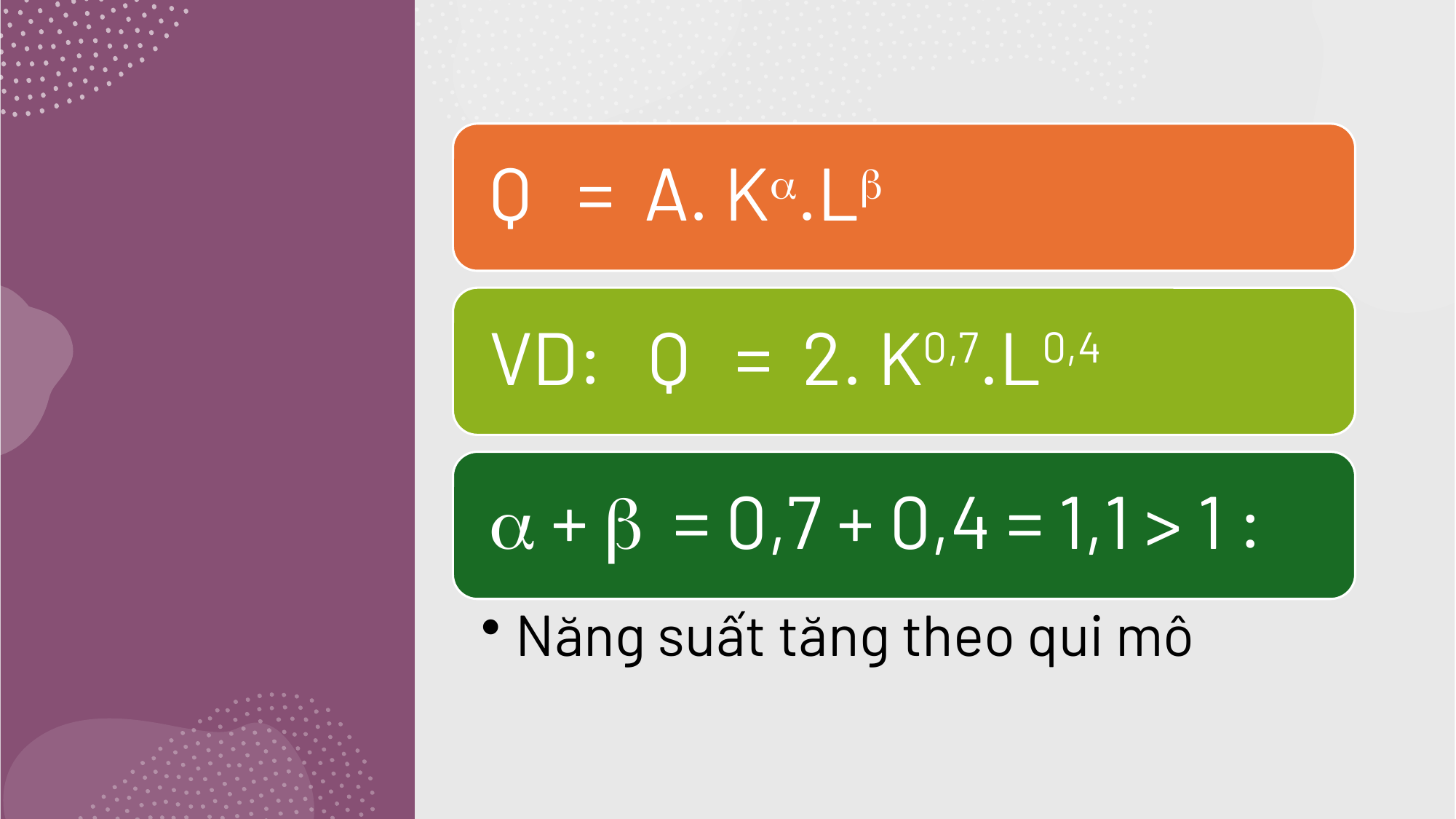

Q   =  A. Kα.Lβ
VD:   Q   =  2. K0,7.L0,4
α + β  = 0,7 + 0,4 = 1,1 > 1 :
Năng suất tăng theo qui mô
#